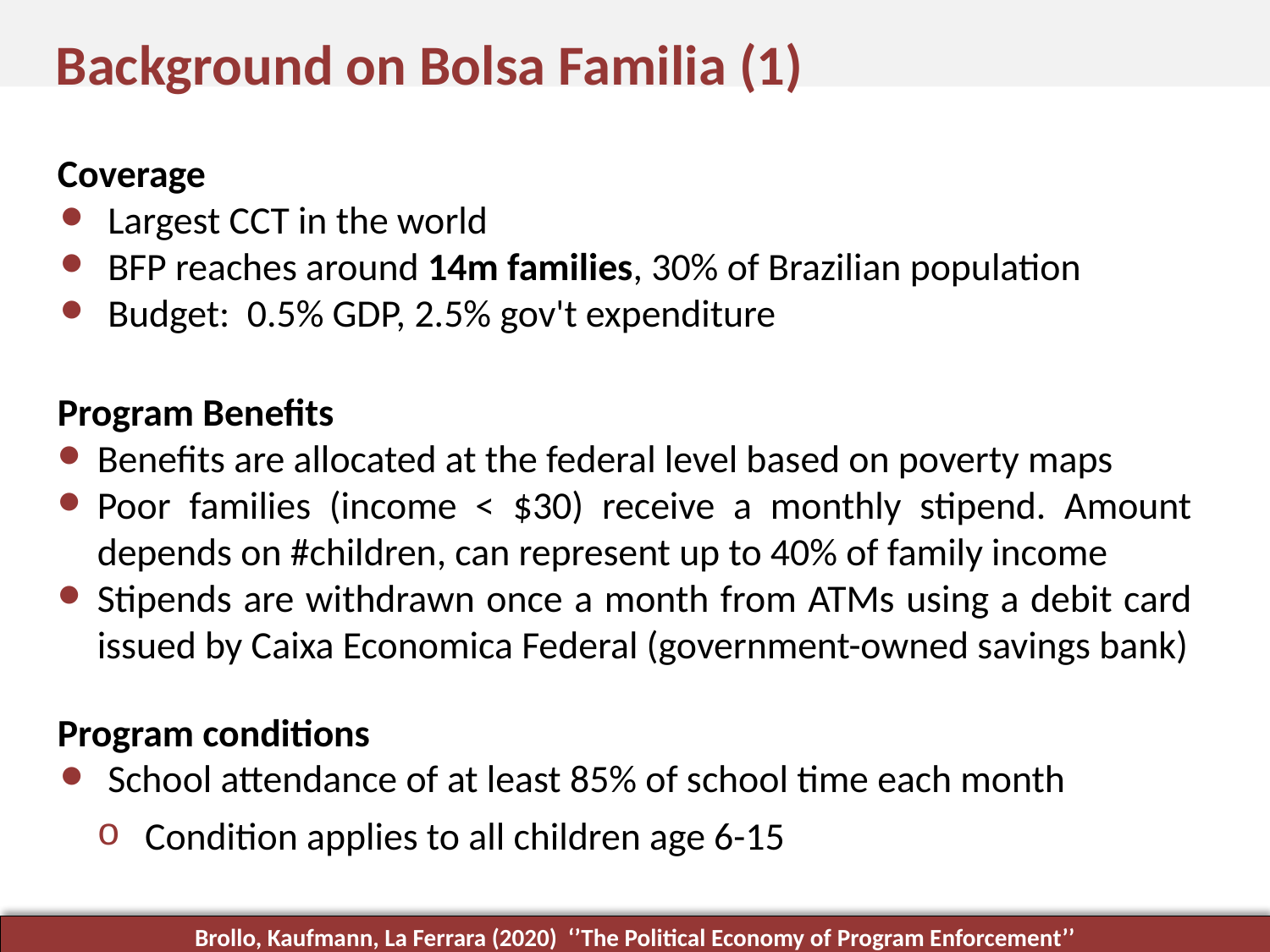

Background on Bolsa Familia (1)
Coverage
Largest CCT in the world
BFP reaches around 14m families, 30% of Brazilian population
Budget:  0.5% GDP, 2.5% gov't expenditure
Program Benefits
Benefits are allocated at the federal level based on poverty maps
Poor families (income < $30) receive a monthly stipend. Amount depends on #children, can represent up to 40% of family income
Stipends are withdrawn once a month from ATMs using a debit card issued by Caixa Economica Federal (government-owned savings bank)
Program conditions
School attendance of at least 85% of school time each month
Condition applies to all children age 6-15
Brollo, Kaufmann, La Ferrara (2020)  ‘’The Political Economy of Program Enforcement’’